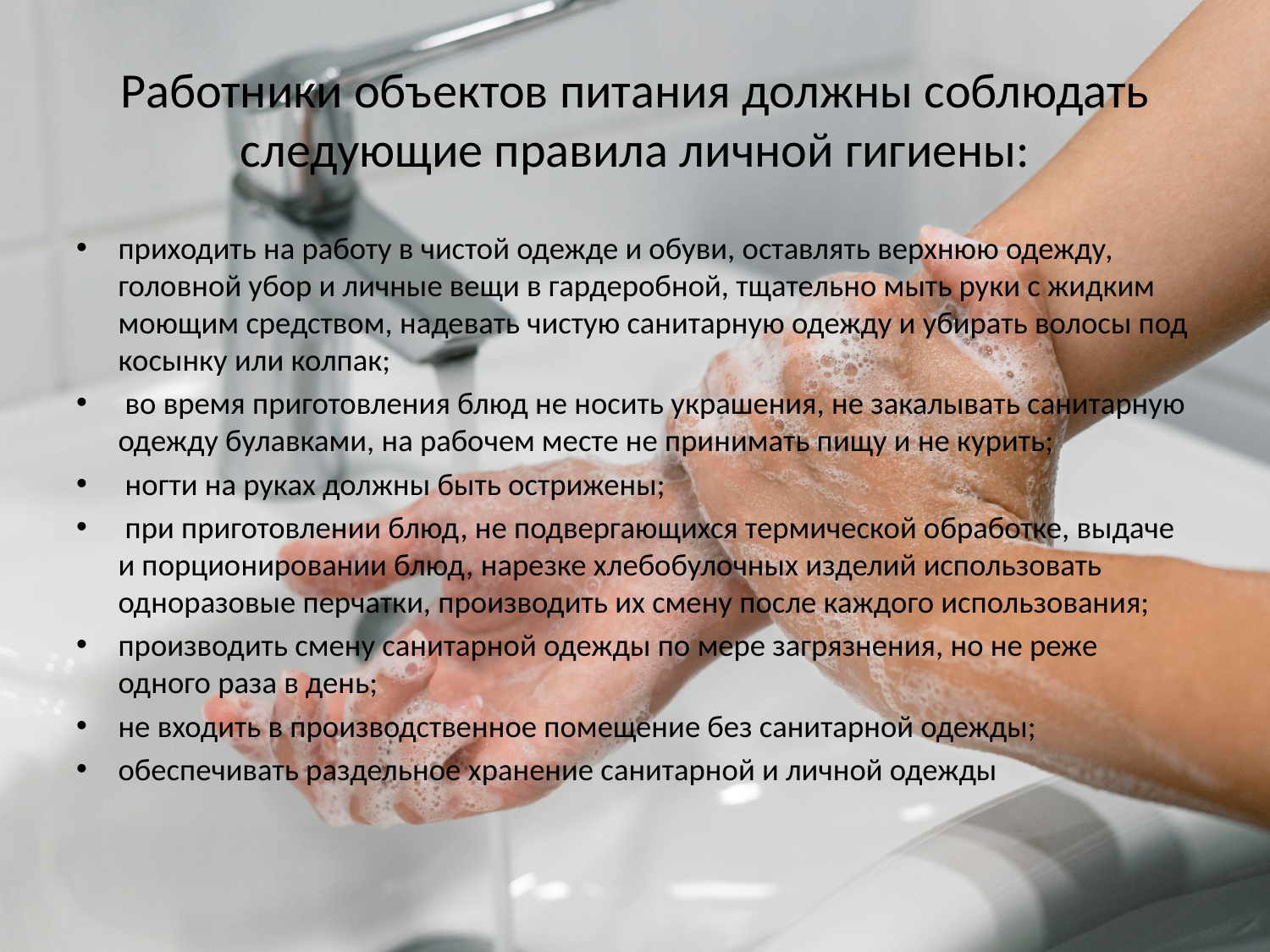

# Работники объектов питания должны соблюдать следующие правила личной гигиены:
приходить на работу в чистой одежде и обуви, оставлять верхнюю одежду, головной убор и личные вещи в гардеробной, тщательно мыть руки с жидким моющим средством, надевать чистую санитарную одежду и убирать волосы под косынку или колпак;
 во время приготовления блюд не носить украшения, не закалывать санитарную одежду булавками, на рабочем месте не принимать пищу и не курить;
 ногти на руках должны быть острижены;
 при приготовлении блюд, не подвергающихся термической обработке, выдаче и порционировании блюд, нарезке хлебобулочных изделий использовать одноразовые перчатки, производить их смену после каждого использования;
производить смену санитарной одежды по мере загрязнения, но не реже одного раза в день;
не входить в производственное помещение без санитарной одежды;
обеспечивать раздельное хранение санитарной и личной одежды